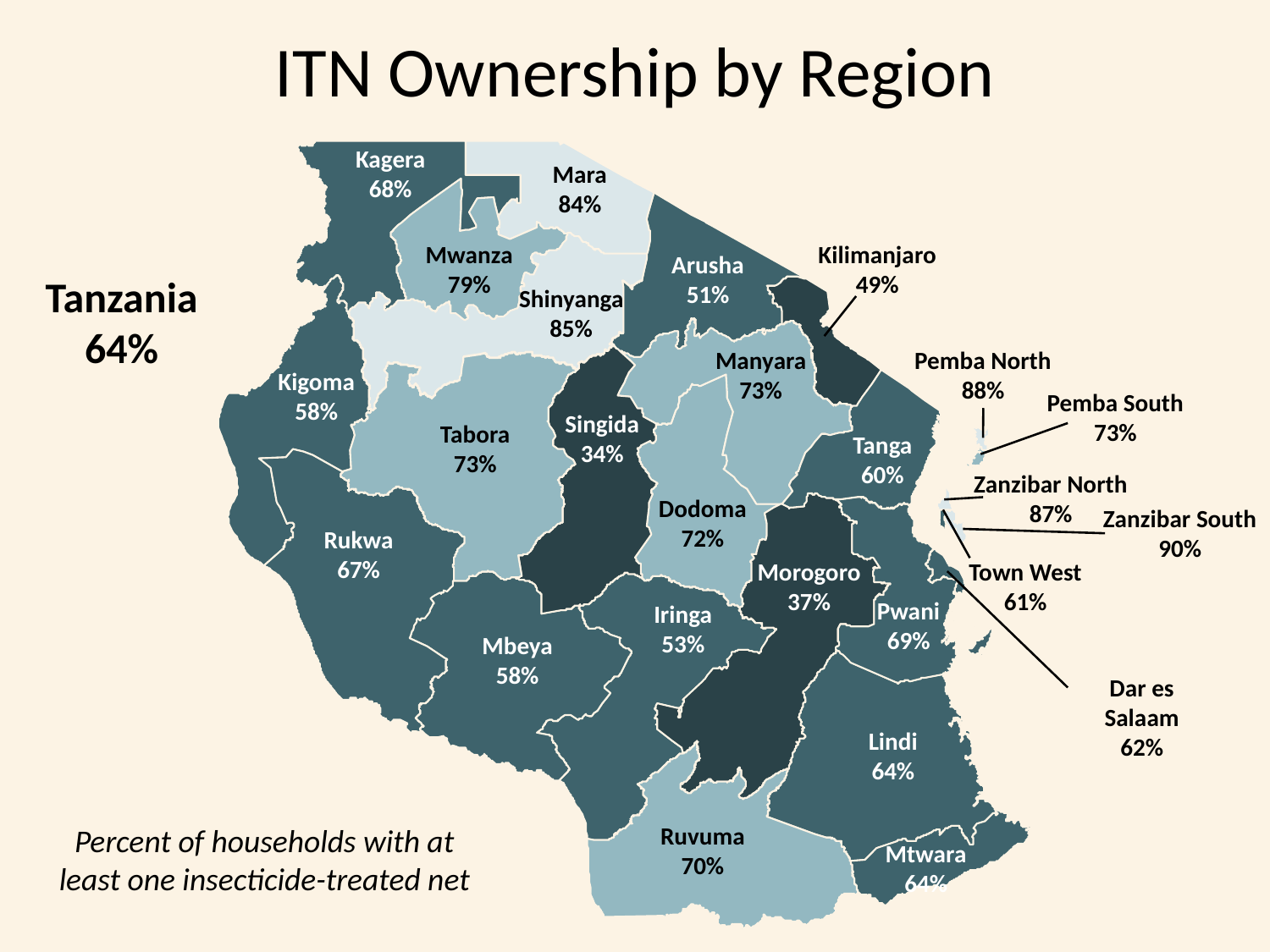

ITN Ownership by Region
Kagera
68%

Mara
84%

Mwanza
79%
Kilimanjaro
49%
Arusha
51%
Tanzania
64%

Shinyanga
85%

Manyara
73%
Pemba North
88%

Kigoma
58%

Pemba South
73%
Singida
34%
Tabora
73%
Tanga
60%

Zanzibar North
87%
Dodoma
72%

Zanzibar South
90%

Rukwa
67%

Morogoro
37%
Town West
61%

Pwani
69%
Iringa
53%
Mbeya
58%

Dar es Salaam
62%
Lindi
64%

Percent of households with at least one insecticide-treated net
Ruvuma
70%
Mtwara
64%